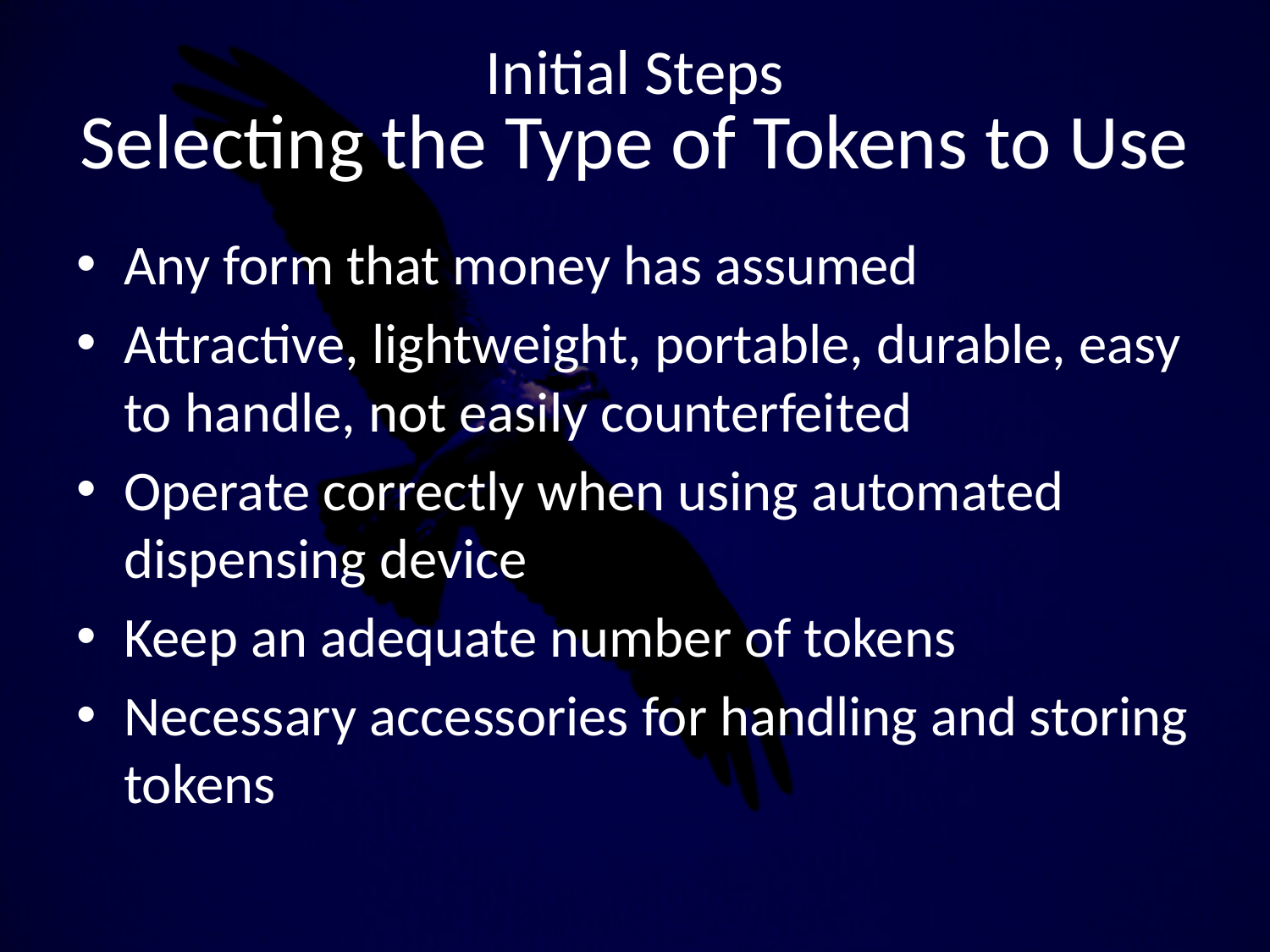

# Initial Steps Selecting the Type of Tokens to Use
Any form that money has assumed
Attractive, lightweight, portable, durable, easy to handle, not easily counterfeited
Operate correctly when using automated dispensing device
Keep an adequate number of tokens
Necessary accessories for handling and storing tokens